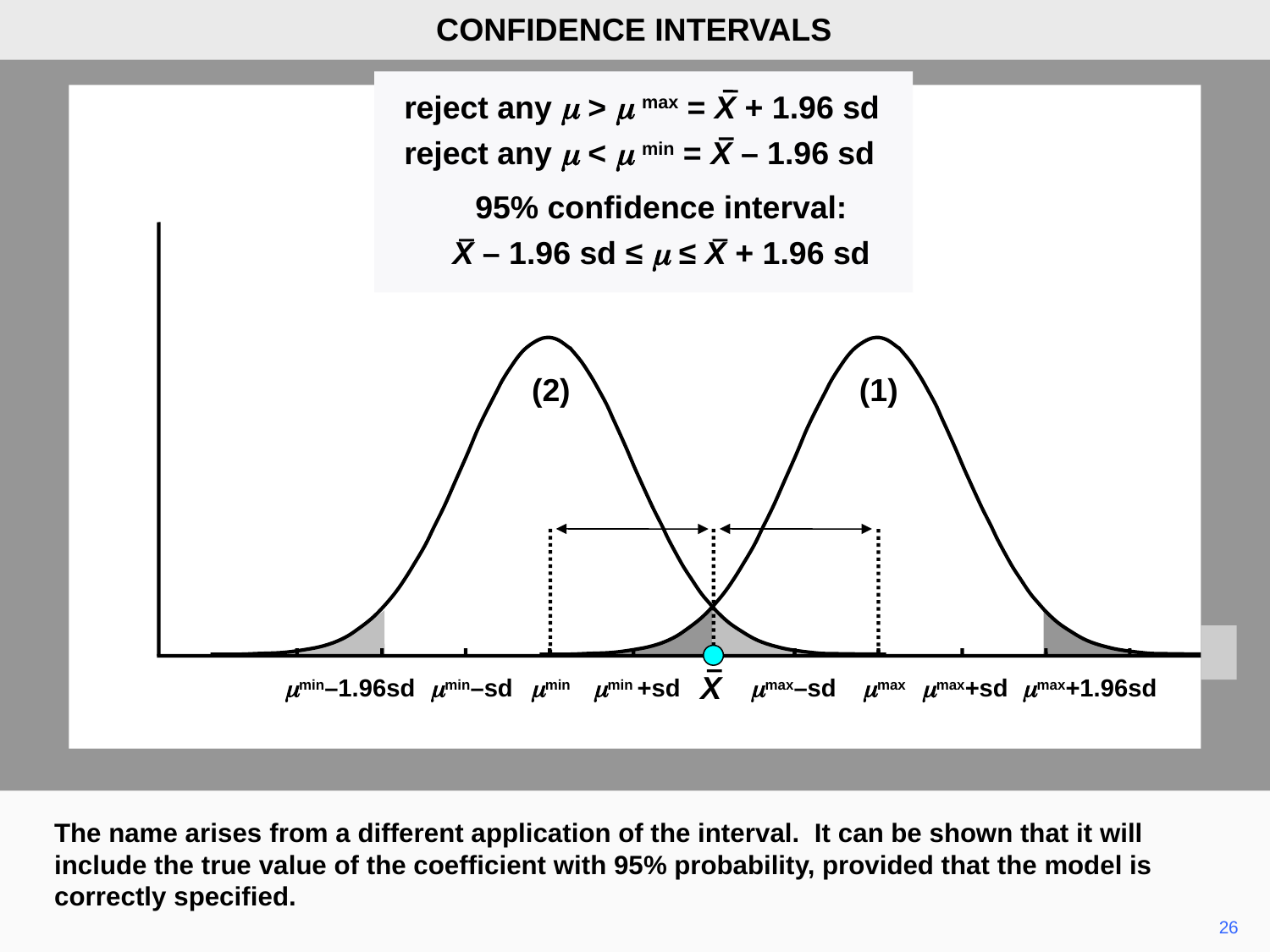

CONFIDENCE INTERVALS

reject any μ > μ max = X + 1.96 sd
reject any μ < μ min = X – 1.96 sd
95% confidence interval:
X – 1.96 sd ≤ μ ≤ X + 1.96 sd

(2)
(1)

X

μmin–1.96sd
μmin–sd
μmin
μmin +sd
μmax–sd
μmax
μmax+sd
μmax+1.96sd

The name arises from a different application of the interval.  It can be shown that it will include the true value of the coefficient with 95% probability, provided that the model is correctly specified.
26